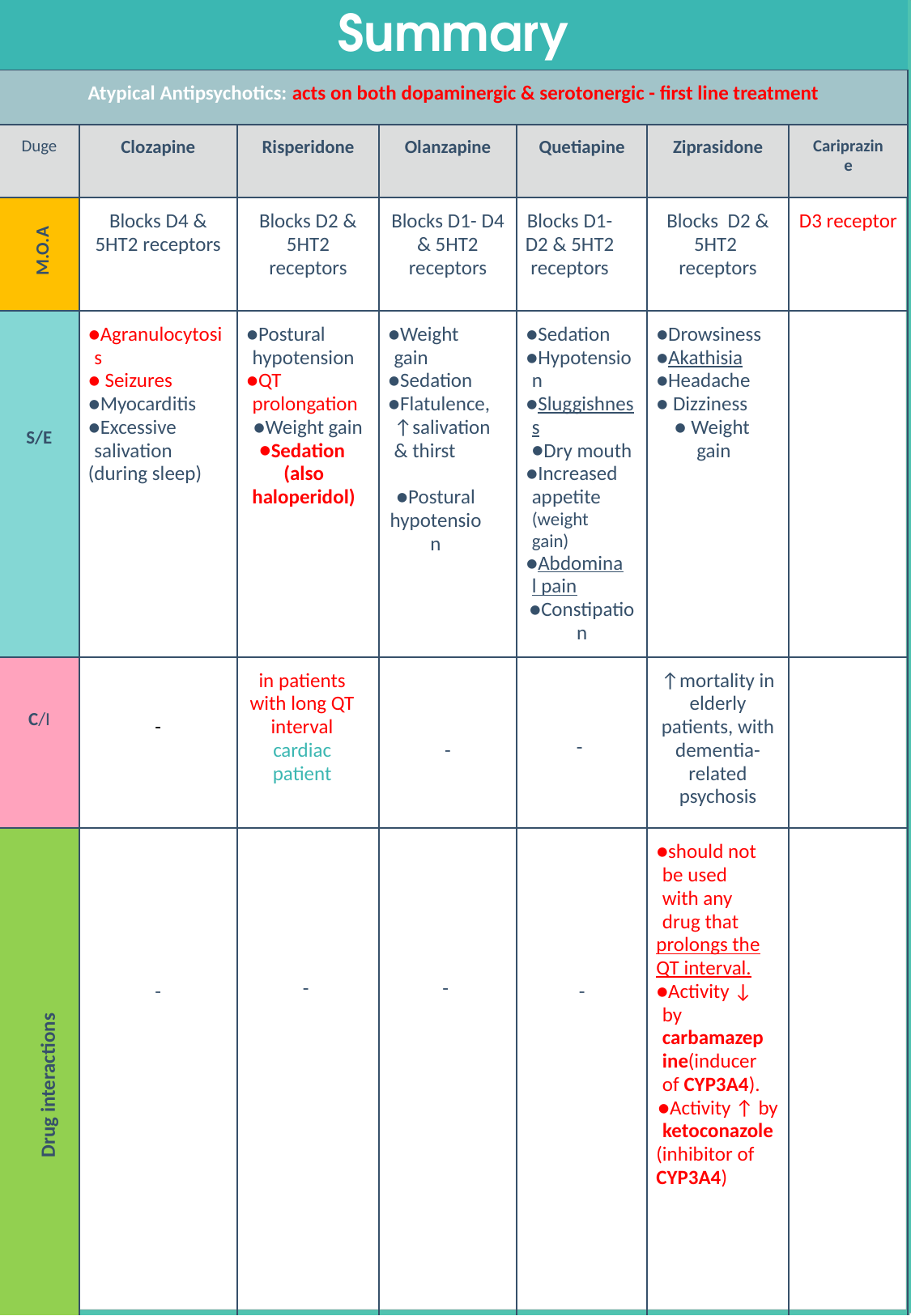

Summary
| Atypical Antipsychotics: acts on both dopaminergic & serotonergic - first line treatment |  |  |  |  |  |  |
| --- | --- | --- | --- | --- | --- | --- |
| Duge | Clozapine | Risperidone | Olanzapine | Quetiapine | Ziprasidone | Cariprazine |
|  | Blocks D4 & 5HT2 receptors | Blocks D2 & 5HT2 receptors | Blocks D1- D4 & 5HT2 receptors | Blocks D1-D2 & 5HT2 receptors | Blocks D2 & 5HT2 receptors | D3 receptor |
| S/E | Agranulocytosis Seizures Myocarditis Excessive salivation (during sleep) | Postural hypotension QT prolongation Weight gain Sedation (also haloperidol) | Weight gain Sedation Flatulence, ↑salivation & thirst Postural hypotension | Sedation Hypotension Sluggishness Dry mouth Increased appetite (weight gain) Abdominal pain Constipation | Drowsiness Akathisia Headache Dizziness Weight gain |  |
| C/I | - | in patients with long QT interval cardiac patient | - | - | ↑mortality in elderly patients, with dementia- related psychosis |  |
|  | - | - | - | - | should not be used with any drug that prolongs the QT interval. Activity ↓ by carbamazepine(inducer of CYP3A4). Activity ↑ by ketoconazole (inhibitor of CYP3A4) |  |
M.O.A

Drug interactions